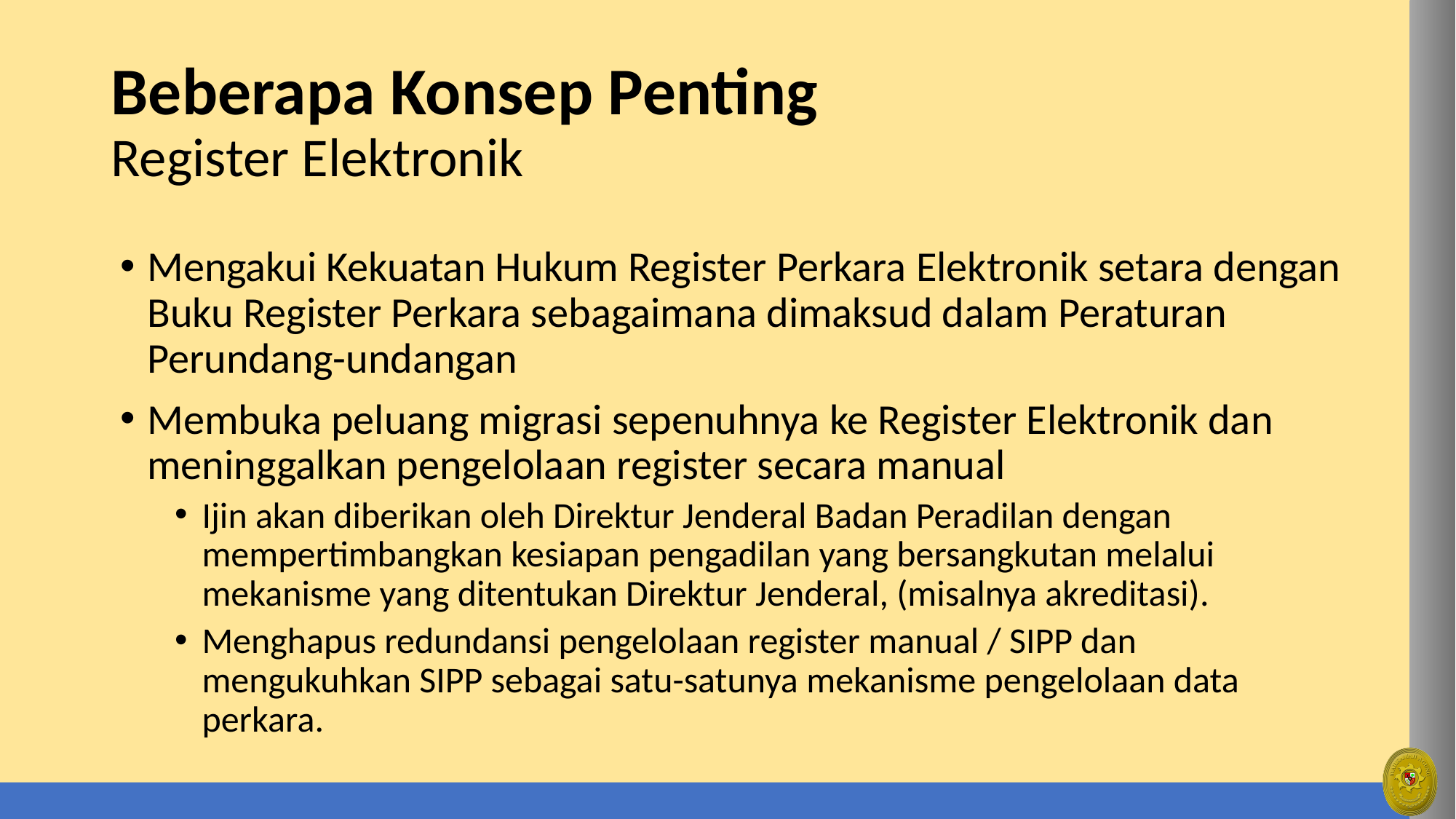

# Beberapa Konsep Penting Register Elektronik
Mengakui Kekuatan Hukum Register Perkara Elektronik setara dengan Buku Register Perkara sebagaimana dimaksud dalam Peraturan Perundang-undangan
Membuka peluang migrasi sepenuhnya ke Register Elektronik dan meninggalkan pengelolaan register secara manual
Ijin akan diberikan oleh Direktur Jenderal Badan Peradilan dengan mempertimbangkan kesiapan pengadilan yang bersangkutan melalui mekanisme yang ditentukan Direktur Jenderal, (misalnya akreditasi).
Menghapus redundansi pengelolaan register manual / SIPP dan mengukuhkan SIPP sebagai satu-satunya mekanisme pengelolaan data perkara.